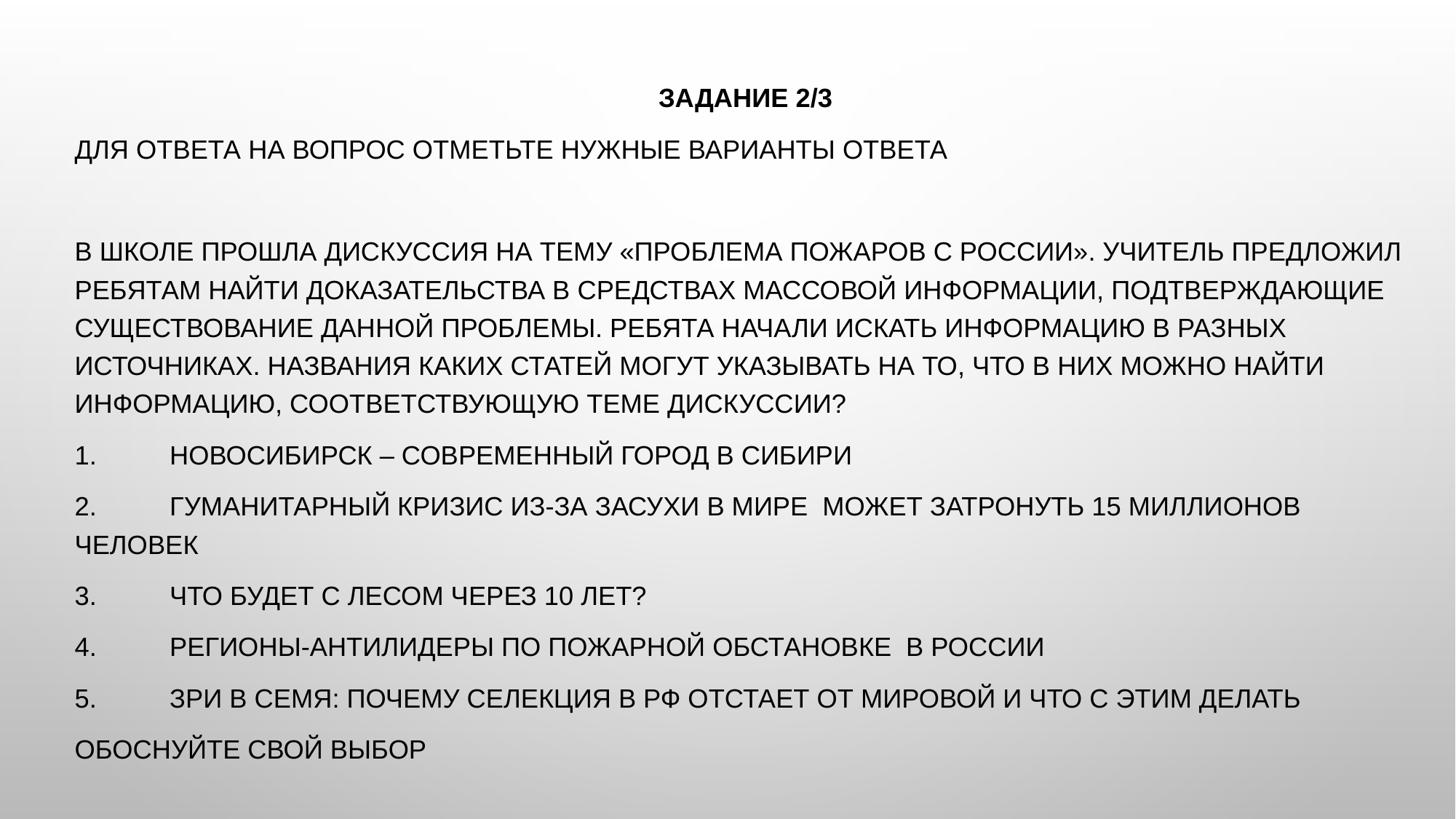

#
Задание 2/3
Для ответа на вопрос отметьте нужные варианты ответа

В школе прошла дискуссия на тему «Проблема пожаров с России». Учитель предложил ребятам найти доказательства в средствах массовой информации, подтверждающие существование данной проблемы. Ребята начали искать информацию в разных источниках. Названия каких статей могут указывать на то, что в них можно найти информацию, соответствующую теме дискуссии?
1.	Новосибирск – современный город в Сибири
2.	Гуманитарный кризис из-за засухи в мире  может затронуть 15 миллионов человек
3.	Что будет с лесом через 10 лет?
4.	Регионы-антилидеры по пожарной обстановке  в России
5.	Зри в семя: почему селекция в РФ отстает от мировой и что с этим делать
Обоснуйте свой выбор